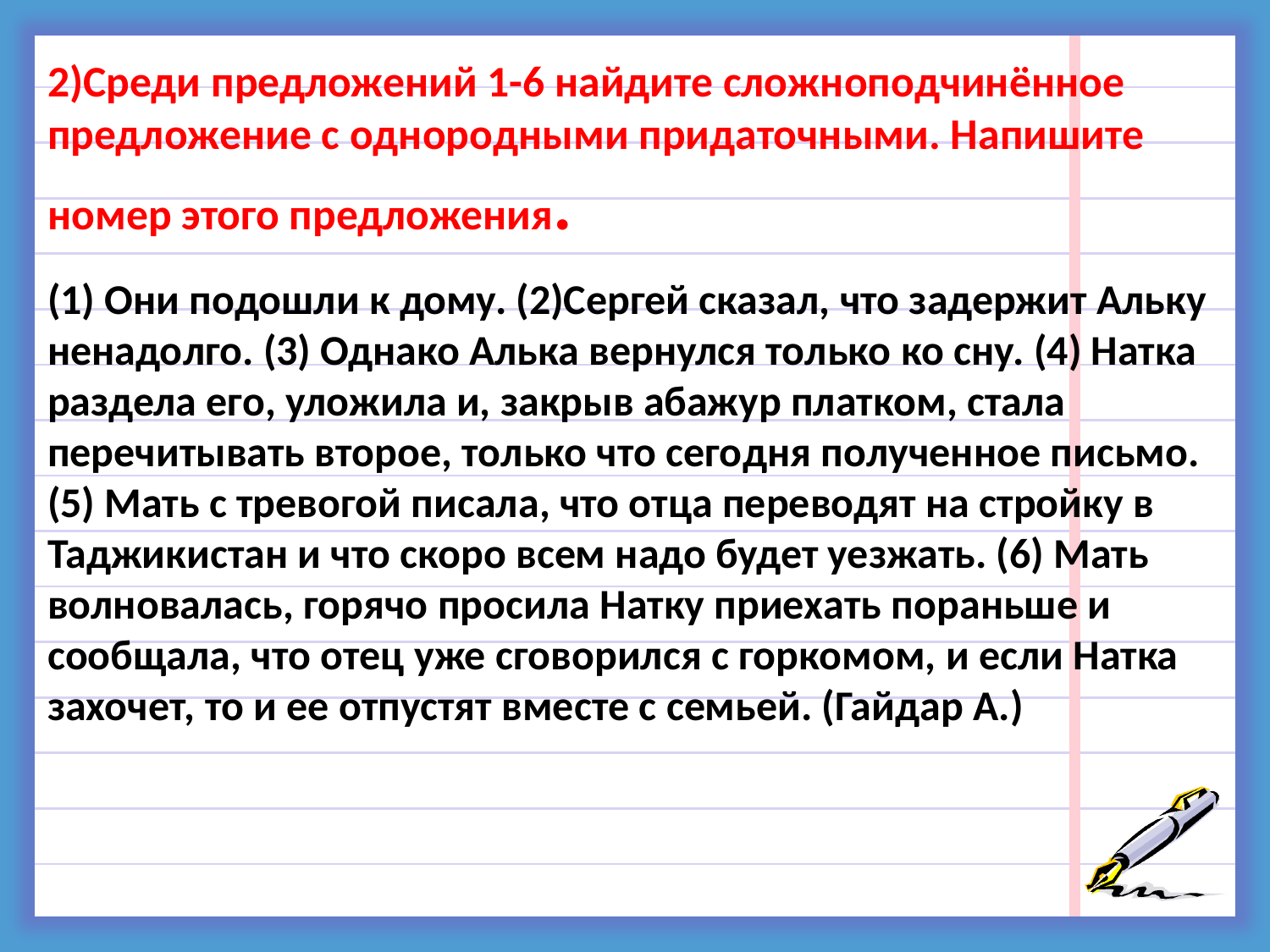

# 2)Среди предложений 1-6 найдите сложноподчинённое предложение с однородными придаточными. Напишите номер этого предложения.
(1) Они подошли к дому. (2)Сергей сказал, что задержит Альку ненадолго. (3) Однако Алька вернулся только ко сну. (4) Натка раздела его, уложила и, закрыв абажур платком, стала перечитывать второе, только что сегодня полученное письмо. (5) Мать с тревогой писала, что отца переводят на стройку в Таджикистан и что скоро всем надо будет уезжать. (6) Мать волновалась, горячо просила Натку приехать пораньше и сообщала, что отец уже сговорился с горкомом, и если Натка захочет, то и ее отпустят вместе с семьей. (Гайдар А.)